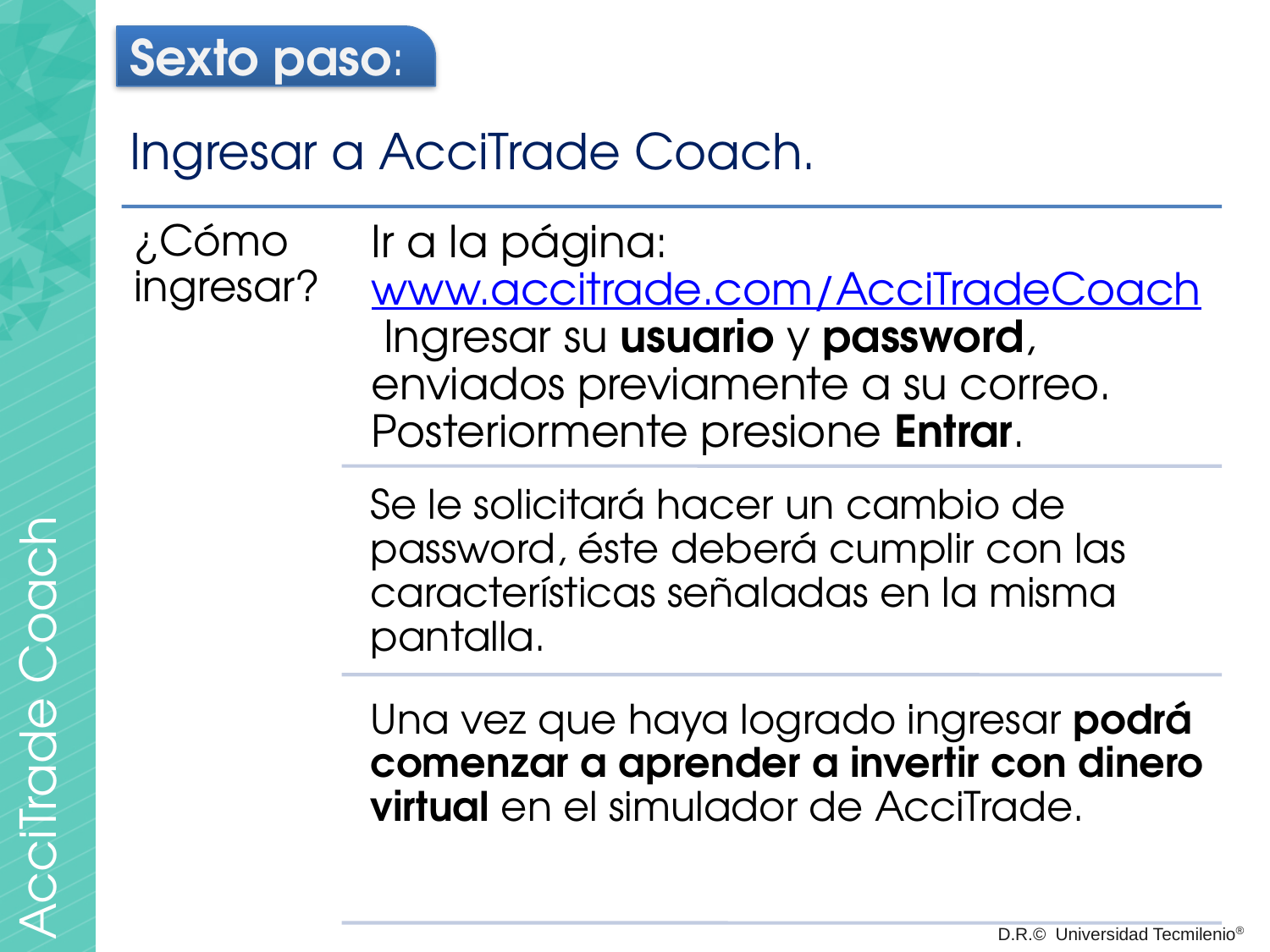

Sexto paso:

Ingresar a AcciTrade Coach.

¿Cómo ingresar?
Ir a la página: www.accitrade.com/AcciTradeCoach  Ingresar su usuario y password, enviados previamente a su correo. Posteriormente presione Entrar.
Se le solicitará hacer un cambio de password, éste deberá cumplir con las características señaladas en la misma pantalla.
Una vez que haya logrado ingresar podrá comenzar a aprender a invertir con dinero virtual en el simulador de AcciTrade.
AcciTrade Coach